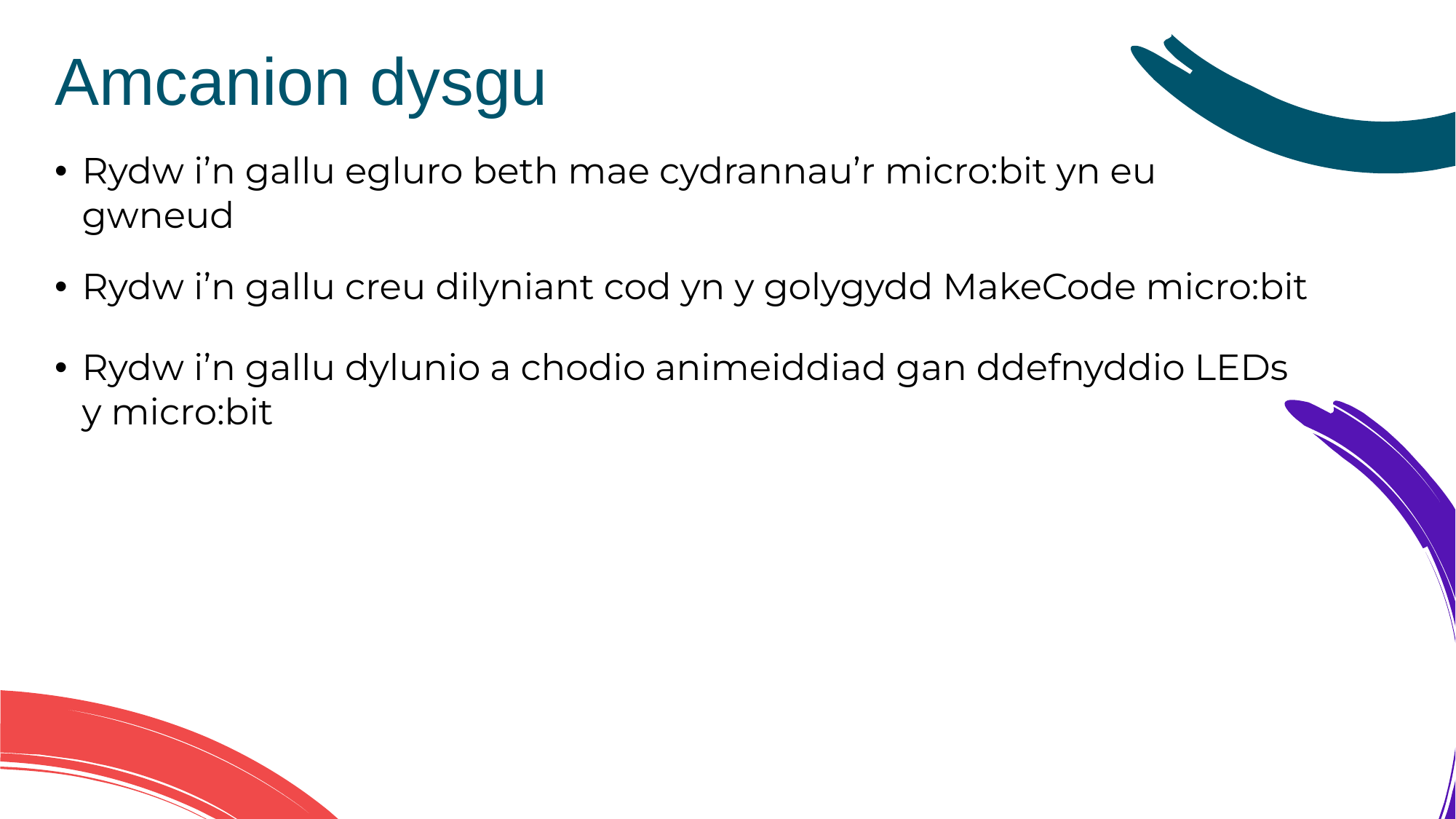

# Amcanion dysgu
Rydw i’n gallu egluro beth mae cydrannau’r micro:bit yn eu gwneud
Rydw i’n gallu creu dilyniant cod yn y golygydd MakeCode micro:bit
Rydw i’n gallu dylunio a chodio animeiddiad gan ddefnyddio LEDs y micro:bit